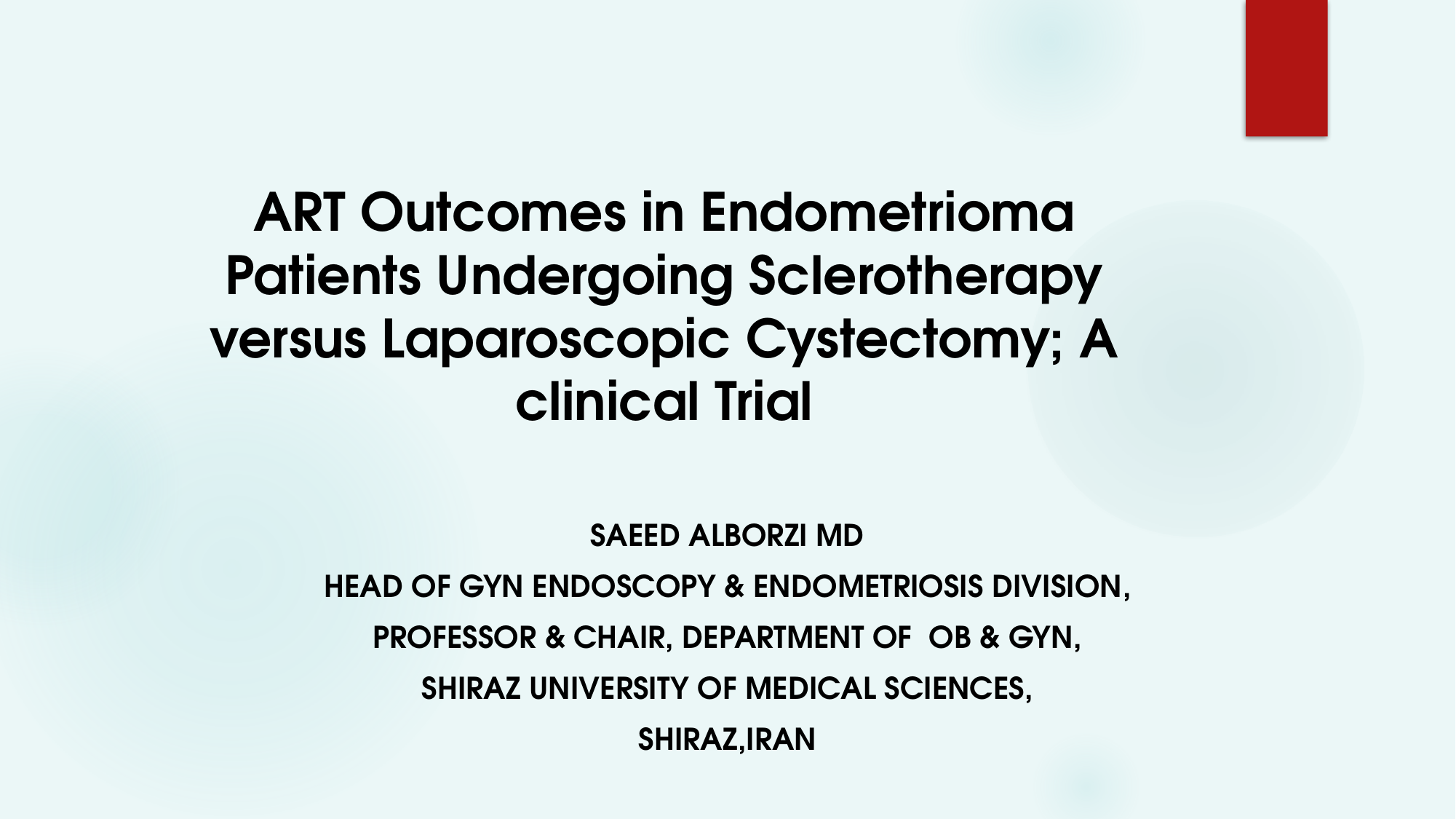

# ART Outcomes in Endometrioma Patients Undergoing Sclerotherapy versus Laparoscopic Cystectomy; A clinical Trial
Saeed Alborzi MD
Head of Gyn Endoscopy & Endometriosis Division,
Professor & Chair, Department of  OB & GYN,
Shiraz University of Medical Sciences,
Shiraz,Iran